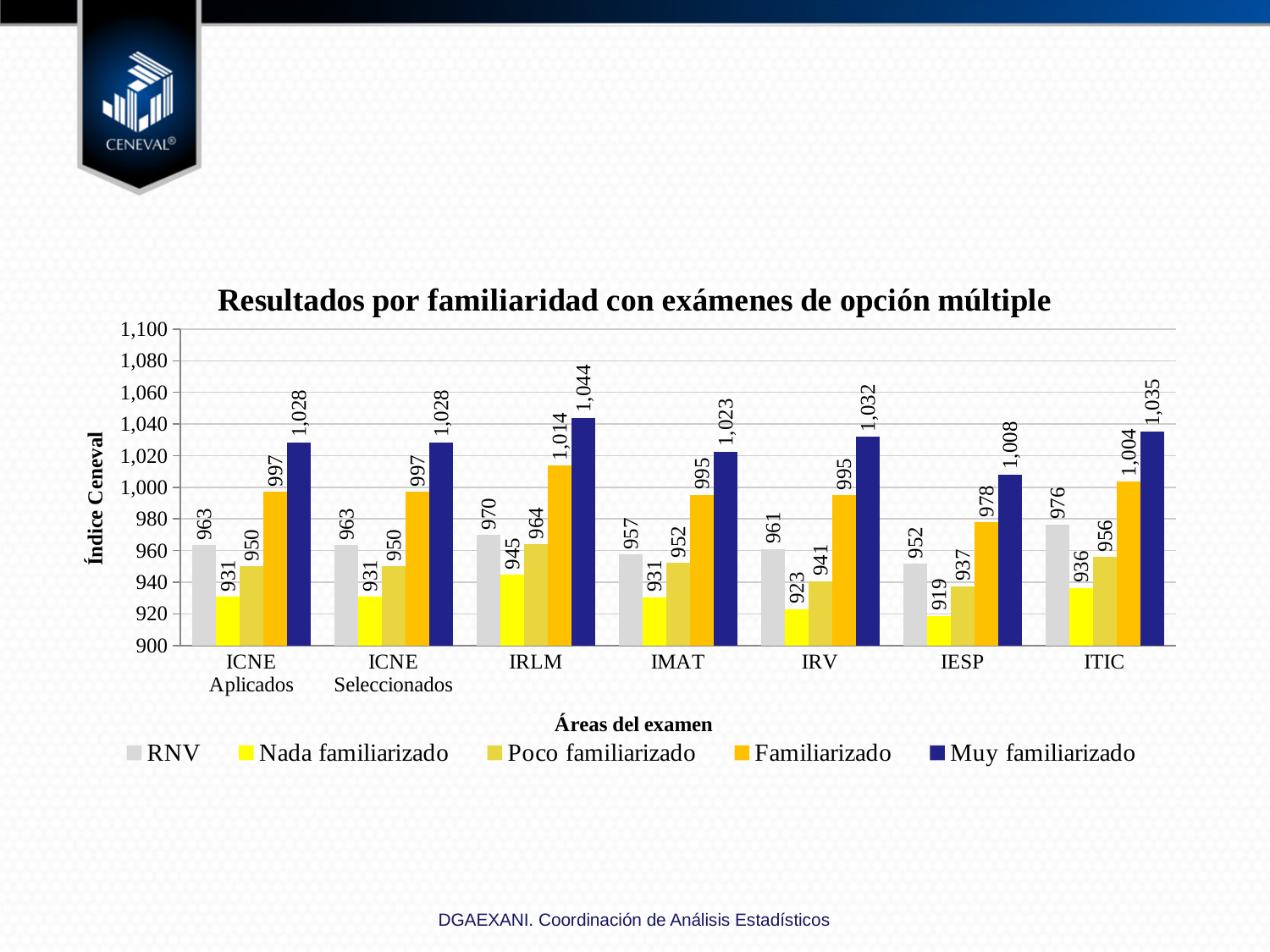

### Chart: Resultados por familiaridad con exámenes de opción múltiple

| Category | RNV | Nada familiarizado | Poco familiarizado | Familiarizado | Muy familiarizado |
|---|---|---|---|---|---|
| ICNE Aplicados | 963.2936046511646 | 930.6896551724134 | 949.9734336428845 | 997.0930496233595 | 1028.3280224929708 |
| ICNE Seleccionados | 963.2936046511646 | 930.6896551724134 | 949.9734336428845 | 997.0930496233595 | 1028.3280224929708 |
| IRLM | 969.8691860465116 | 944.583333333335 | 963.8415422593158 | 1013.782247417878 | 1043.9425179631392 |
| IMAT | 957.3982558139525 | 930.5028735632186 | 952.0583049253556 | 995.2165877145294 | 1022.5544100801833 |
| IRV | 961.0610465116281 | 923.0890804597716 | 940.729987069473 | 994.9412130154515 | 1031.742163907113 |
| IESP | 951.6860465116285 | 918.807471264368 | 937.4456330081109 | 977.9914576376485 | 1008.1297511194418 |
| ITIC | 976.453488372093 | 936.4655172413793 | 955.7917009521593 | 1003.5337423312885 | 1035.2712693949807 |
DGAEXANI. Coordinación de Análisis Estadísticos